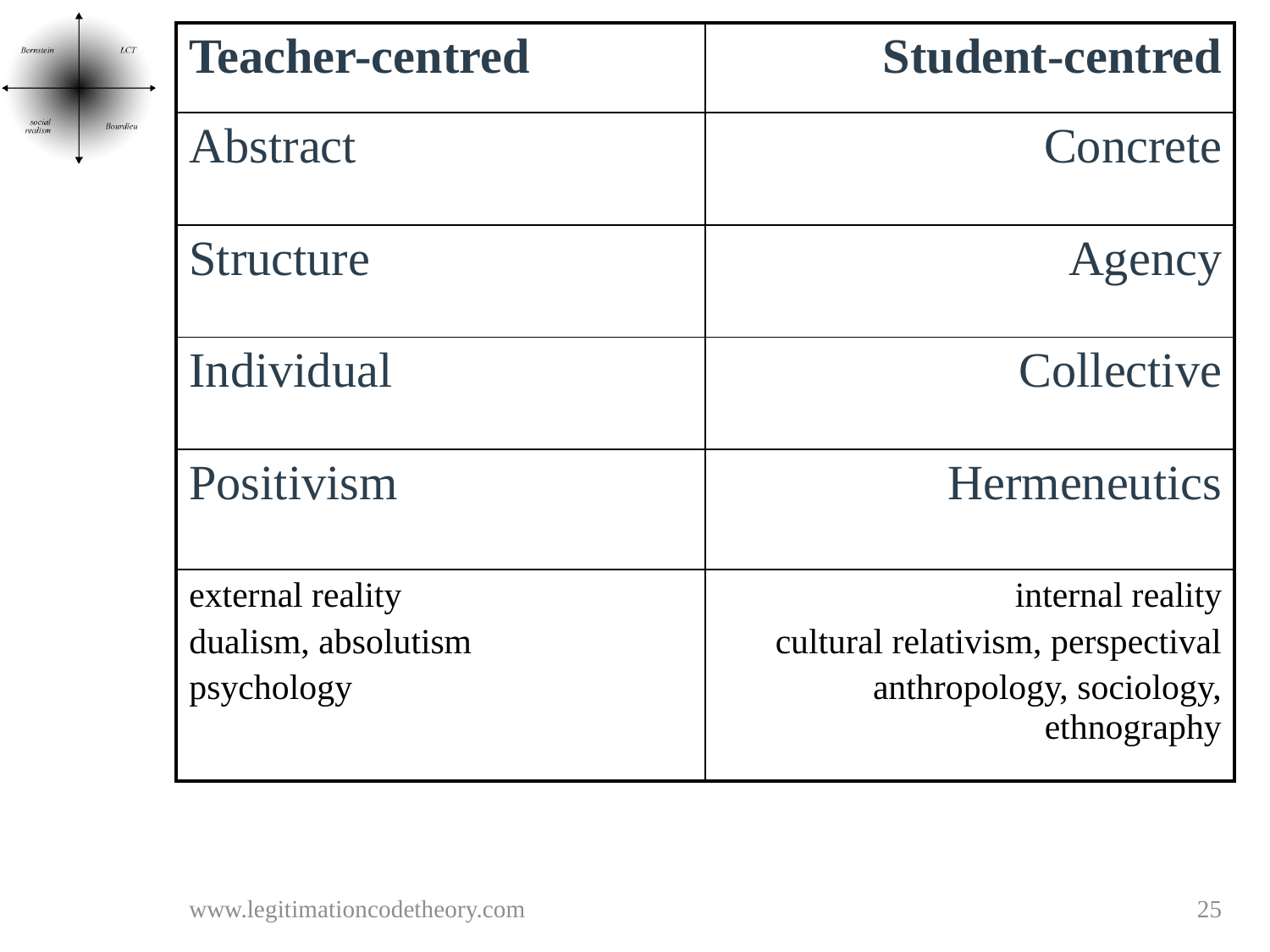

#
| Teacher-centred | Student-centred |
| --- | --- |
| Abstract | Concrete |
| Structure | Agency |
| Individual | Collective |
| Positivism | Hermeneutics |
| external reality dualism, absolutism psychology | internal reality cultural relativism, perspectival anthropology, sociology, ethnography |

Internal
relations
www.legitimationcodetheory.com
25